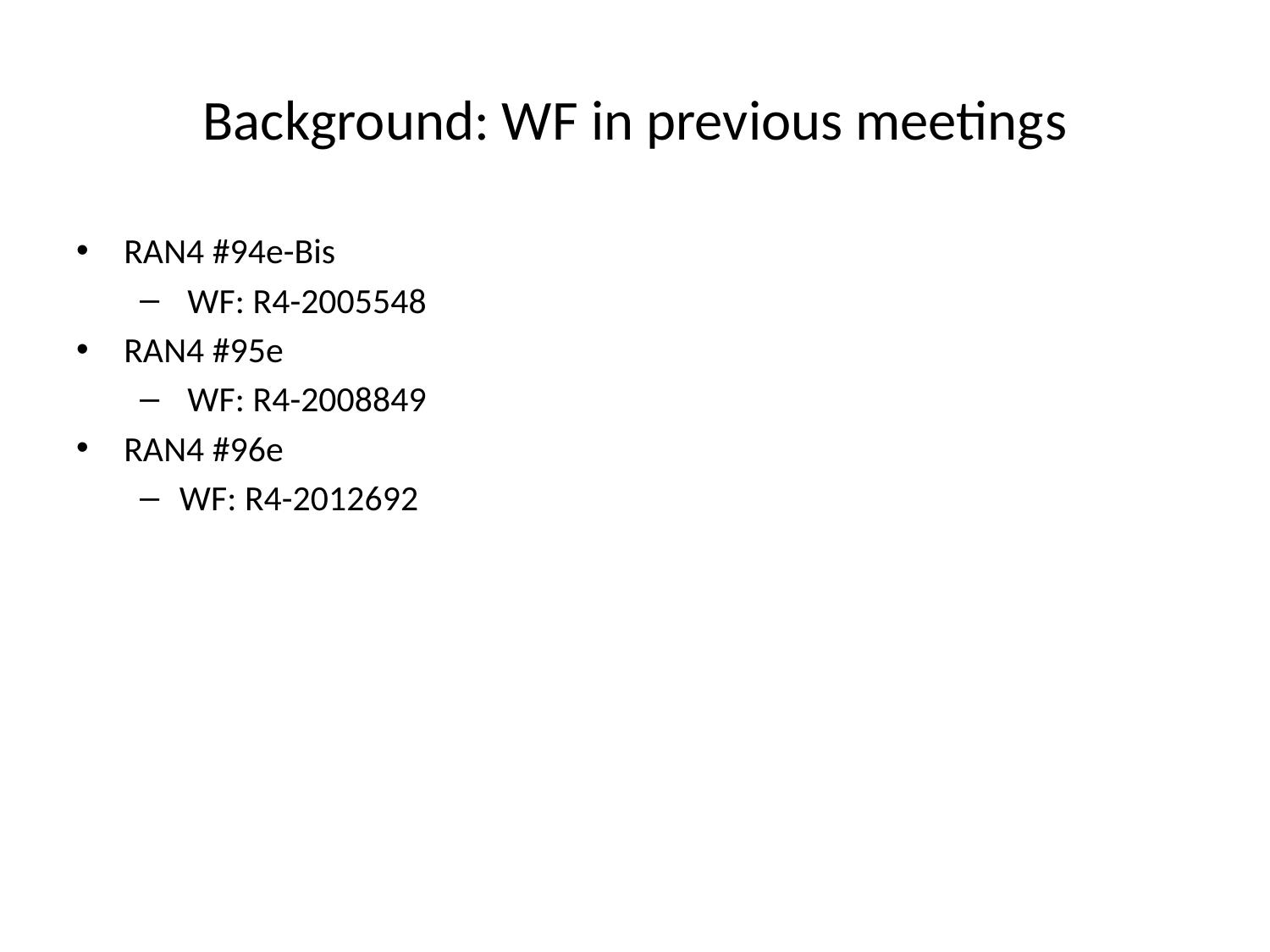

# Background: WF in previous meetings
RAN4 #94e-Bis
 WF: R4-2005548
RAN4 #95e
 WF: R4-2008849
RAN4 #96e
WF: R4-2012692